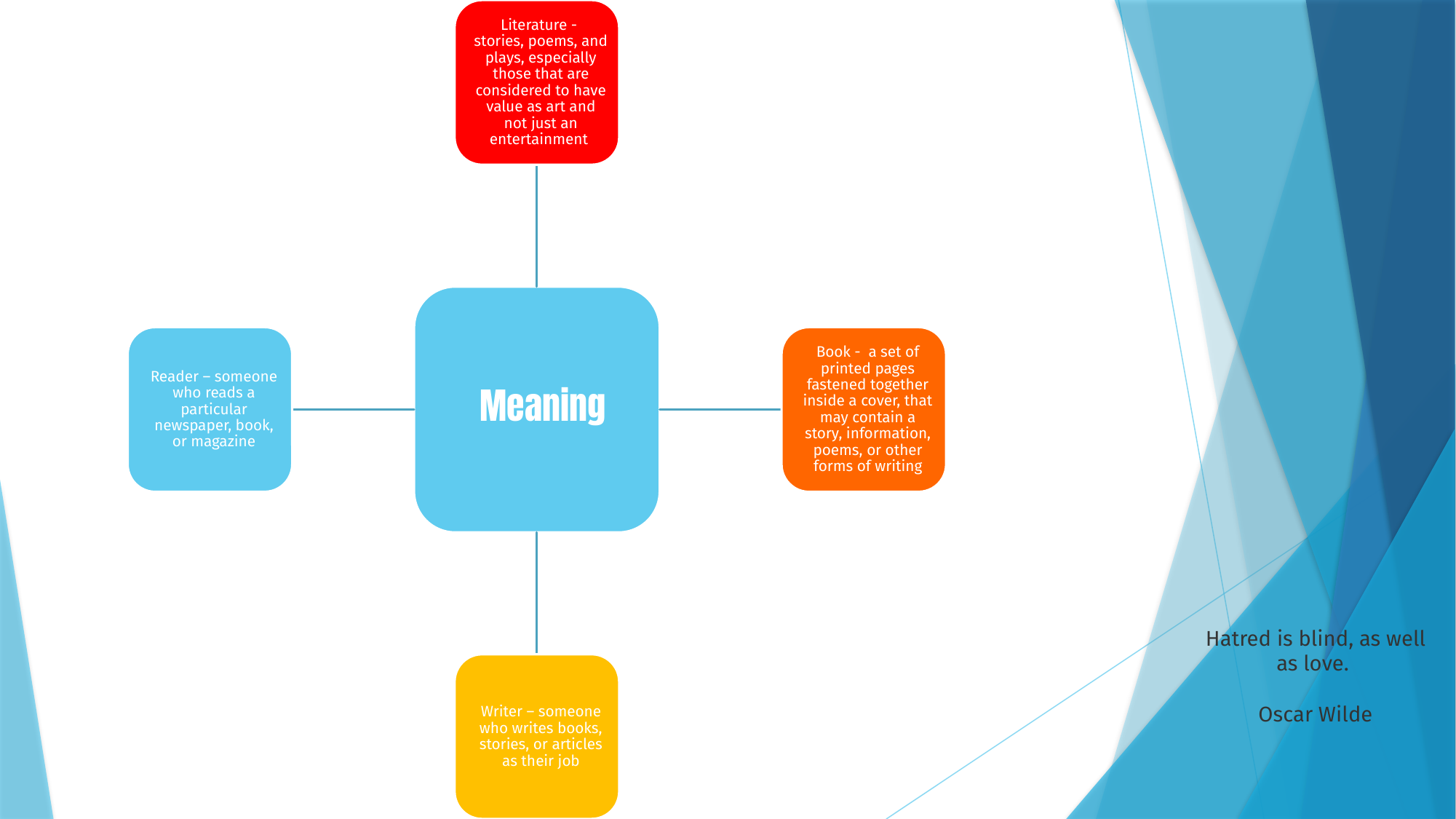

Meaning
Literature -  stories, poems, and plays, especially those that are considered to have value as art and not just an entertainment
Book -  a set of printed pages fastened together inside a cover, that may contain a story, information, poems, or other forms of writing
Writer – someone who writes books, stories, or articles as their job
Reader – someone who reads a particular newspaper, book, or magazine
Hatred is blind, as well as love.

Oscar Wilde